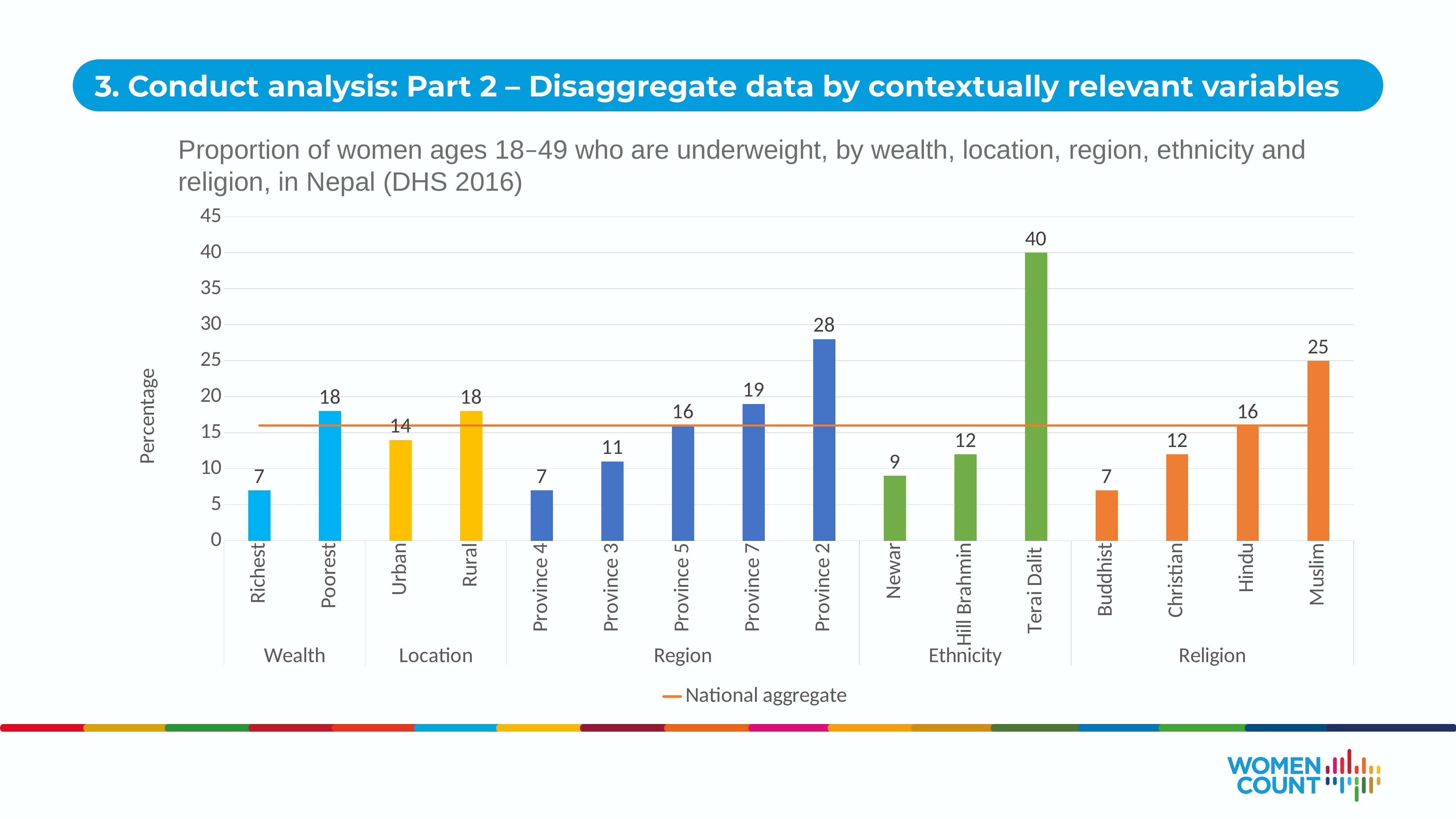

3. Conduct analysis: Part 2 – Disaggregate data by contextually relevant variables
Proportion of women ages 18–49 who are underweight, by wealth, location, region, ethnicity and religion, in Nepal (DHS 2016)

### Chart

| Category | Actual | National aggregate |
|---|---|---|
| Richest | 7.0 | 16.0 |
| Poorest | 18.0 | 16.0 |
| Urban | 14.0 | 16.0 |
| Rural | 18.0 | 16.0 |
| Province 4 | 7.0 | 16.0 |
| Province 3 | 11.0 | 16.0 |
| Province 5 | 16.0 | 16.0 |
| Province 7 | 19.0 | 16.0 |
| Province 2 | 28.0 | 16.0 |
| Newar | 9.0 | 16.0 |
| Hill Brahmin | 12.0 | 16.0 |
| Terai Dalit  | 40.0 | 16.0 |
| Buddhist | 7.0 | 16.0 |
| Christian | 12.0 | 16.0 |
| Hindu | 16.0 | 16.0 |
| Muslim | 25.0 | 16.0 |